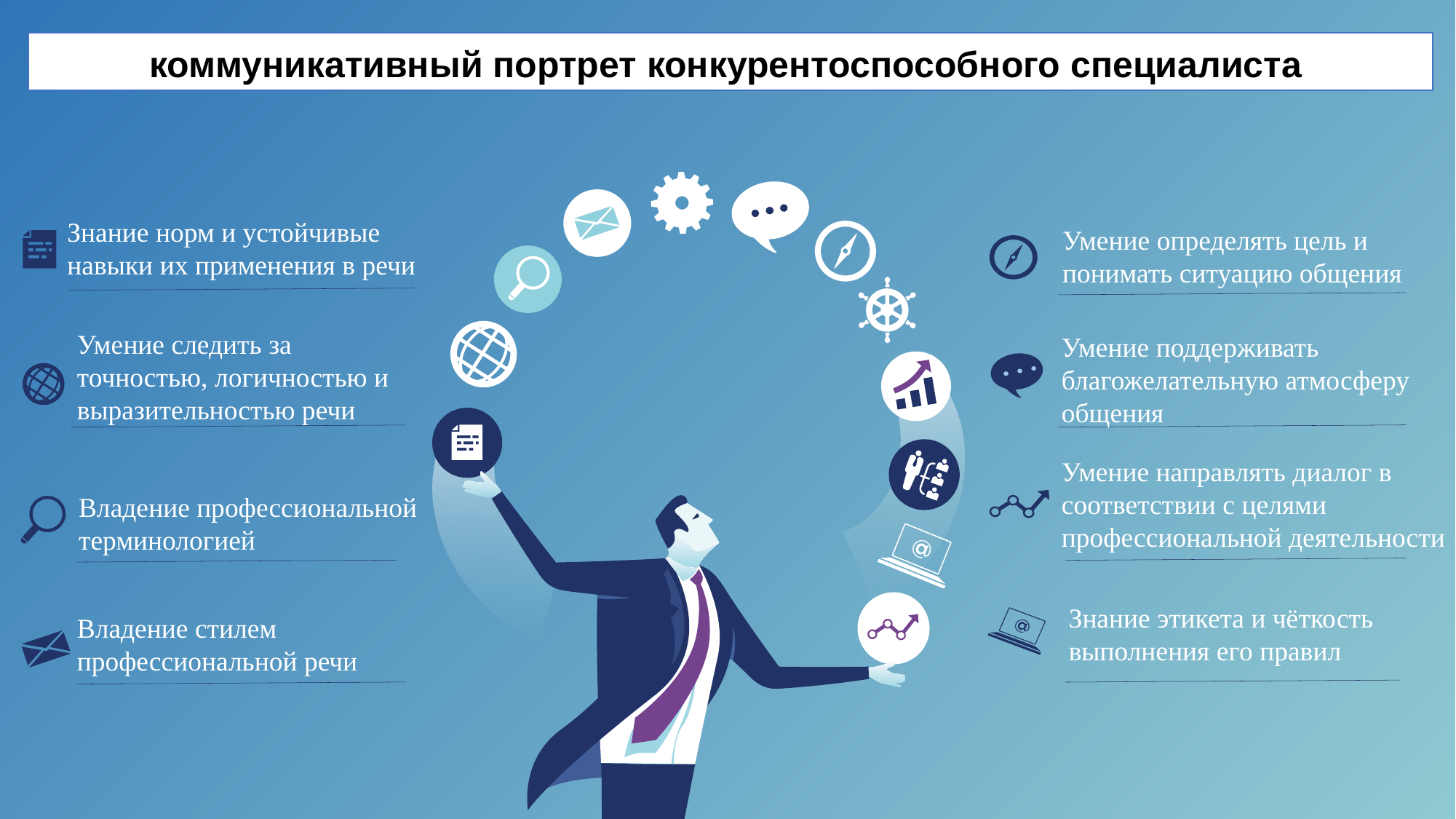

коммуникативный портрет конкурентоспособного специалиста

Знание норм и устойчивые навыки их применения в речи
Умение определять цель и понимать ситуацию общения

Умение следить за точностью, логичностью и выразительностью речи
Умение поддерживать благожелательную атмосферу общения

Умение направлять диалог в соответствии с целями профессиональной деятельности
Владение профессиональной терминологией

Знание этикета и чёткость выполнения его правил
Владение стилем профессиональной речи